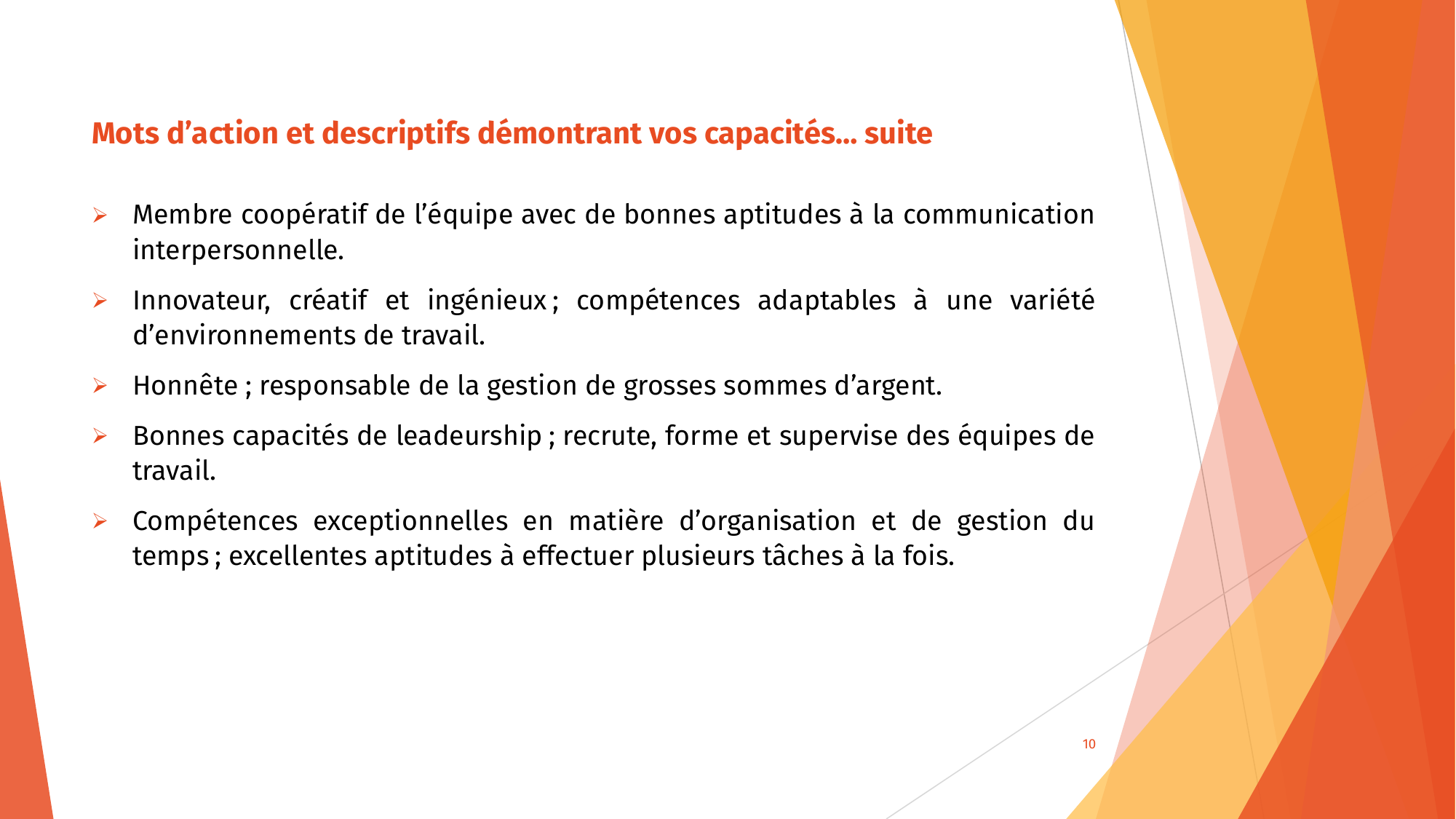

# Mots d’action et descriptifs démontrant vos capacités… suite
Membre coopératif de l’équipe avec de bonnes aptitudes à la communication interpersonnelle.
Innovateur, créatif et ingénieux ; compétences adaptables à une variété d’environnements de travail.
Honnête ; responsable de la gestion de grosses sommes d’argent.
Bonnes capacités de leadeurship ; recrute, forme et supervise des équipes de travail.
Compétences exceptionnelles en matière d’organisation et de gestion du temps ; excellentes aptitudes à effectuer plusieurs tâches à la fois.

10